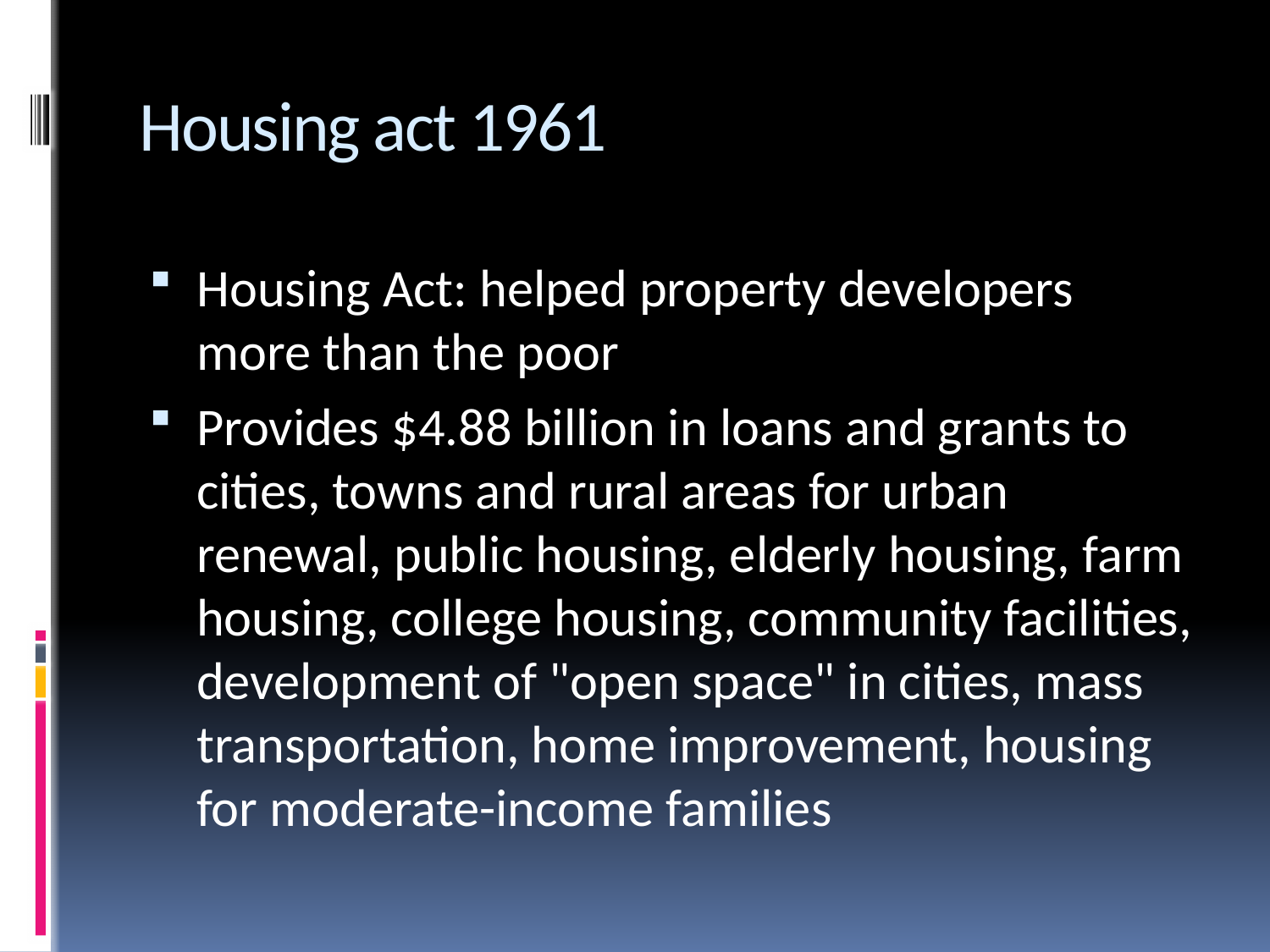

# Housing act 1961
Housing Act: helped property developers more than the poor
Provides $4.88 billion in loans and grants to cities, towns and rural areas for urban renewal, public housing, elderly housing, farm housing, college housing, community facilities, development of "open space" in cities, mass transportation, home improvement, housing for moderate-income families